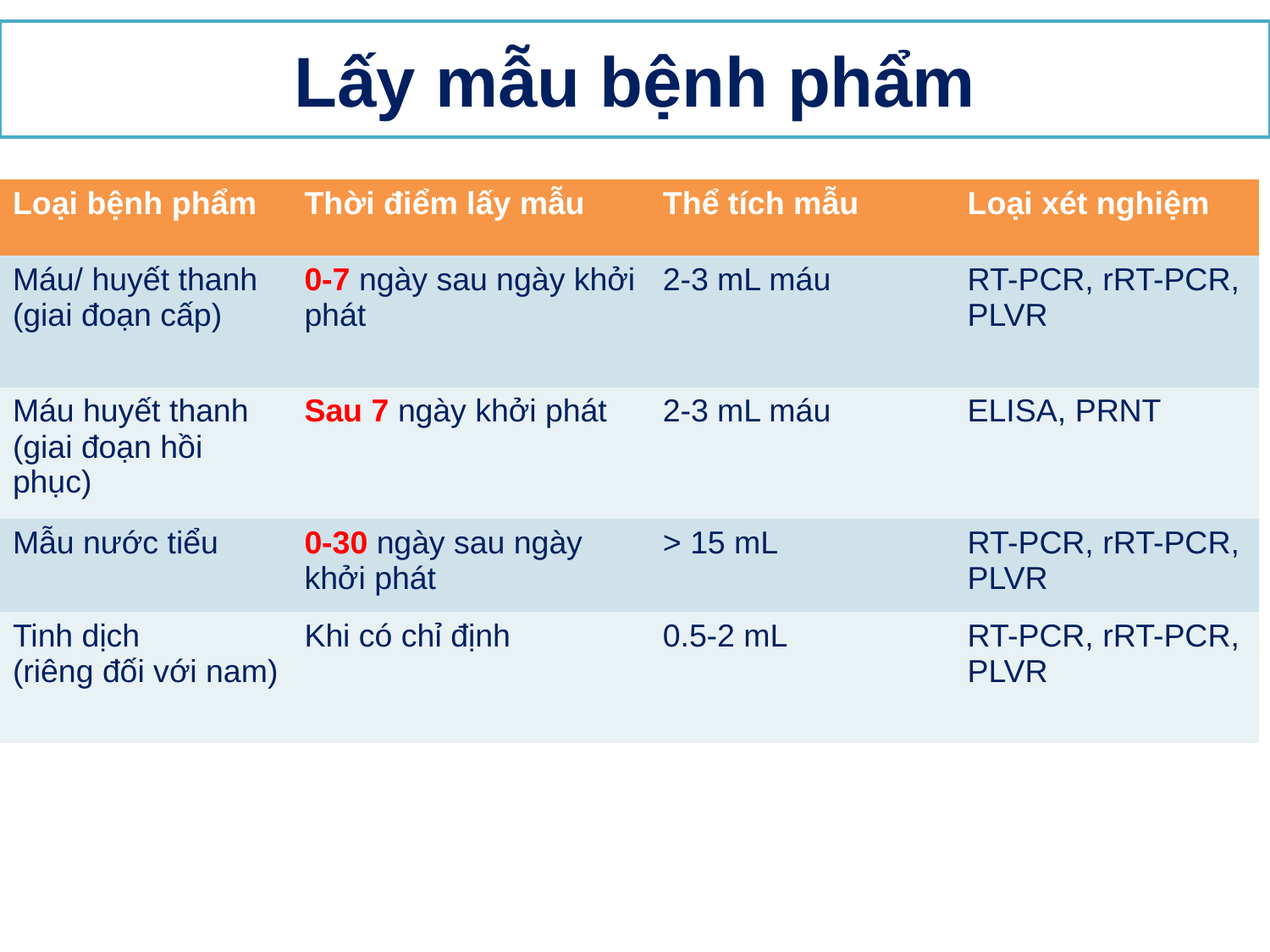

Lấy mẫu bệnh phẩm
| Loại bệnh phẩm | Thời điểm lấy mẫu | Thể tích mẫu | Loại xét nghiệm |
| --- | --- | --- | --- |
| Máu/ huyết thanh (giai đoạn cấp) | 0-7 ngày sau ngày khởi phát | 2-3 mL máu | RT-PCR, rRT-PCR, PLVR |
| Máu huyết thanh (giai đoạn hồi phục) | Sau 7 ngày khởi phát | 2-3 mL máu | ELISA, PRNT |
| Mẫu nước tiểu | 0-30 ngày sau ngày khởi phát | > 15 mL | RT-PCR, rRT-PCR, PLVR |
| Tinh dịch (riêng đối với nam) | Khi có chỉ định | 0.5-2 mL | RT-PCR, rRT-PCR, PLVR |